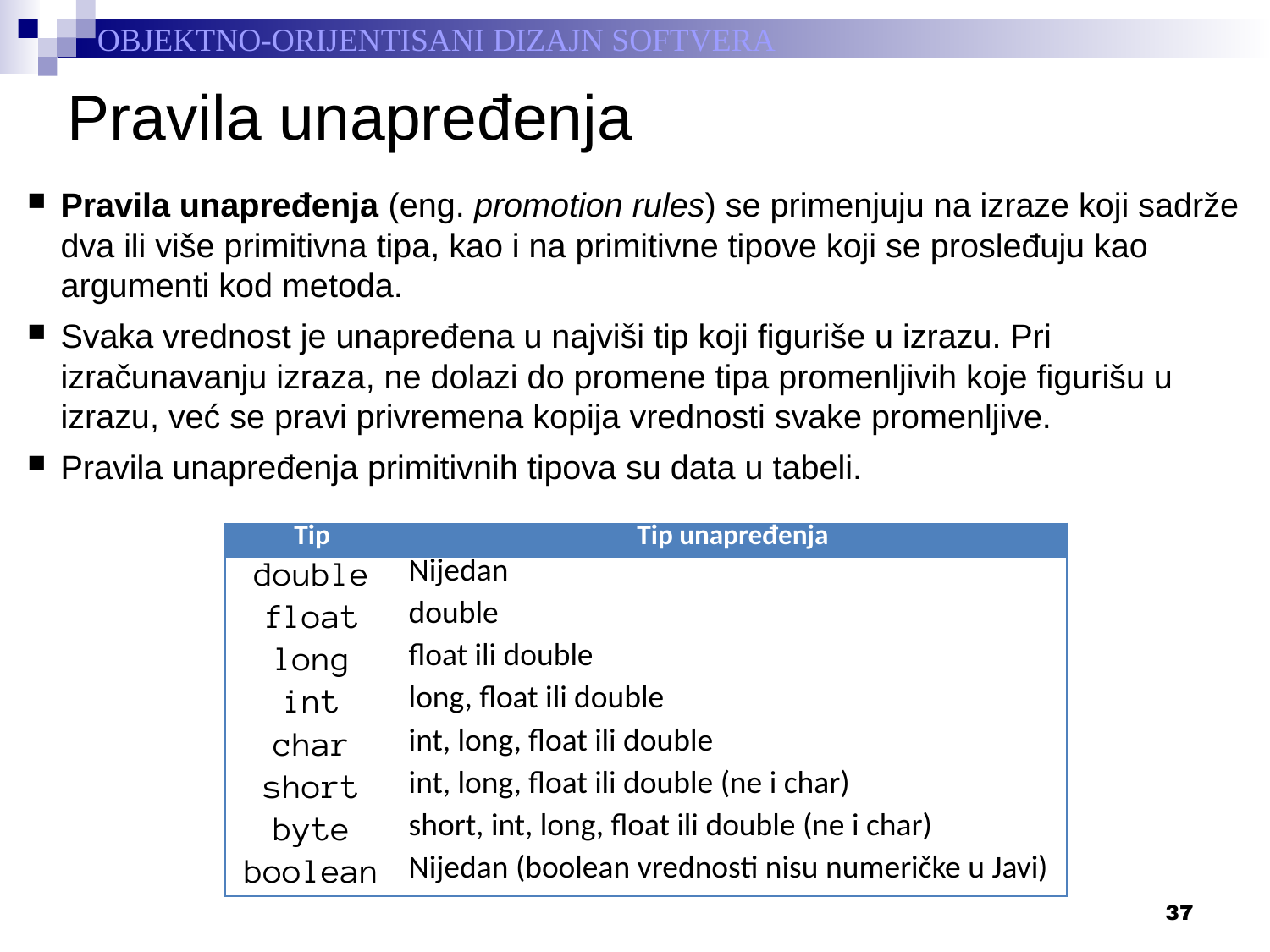

# Pravila unapređenja
Pravila unapređenja (eng. promotion rules) se primenjuju na izraze koji sadrže dva ili više primitivna tipa, kao i na primitivne tipove koji se prosleđuju kao argumenti kod metoda.
Svaka vrednost je unapređena u najviši tip koji figuriše u izrazu. Pri izračunavanju izraza, ne dolazi do promene tipa promenljivih koje figurišu u izrazu, već se pravi privremena kopija vrednosti svake promenljive.
Pravila unapređenja primitivnih tipova su data u tabeli.
| Tip | Tip unapređenja |
| --- | --- |
| double | Nijedan |
| float | double |
| long | float ili double |
| int | long, float ili double |
| char | int, long, float ili double |
| short | int, long, float ili double (ne i char) |
| byte | short, int, long, float ili double (ne i char) |
| boolean | Nijedan (boolean vrednosti nisu numeričke u Javi) |
37